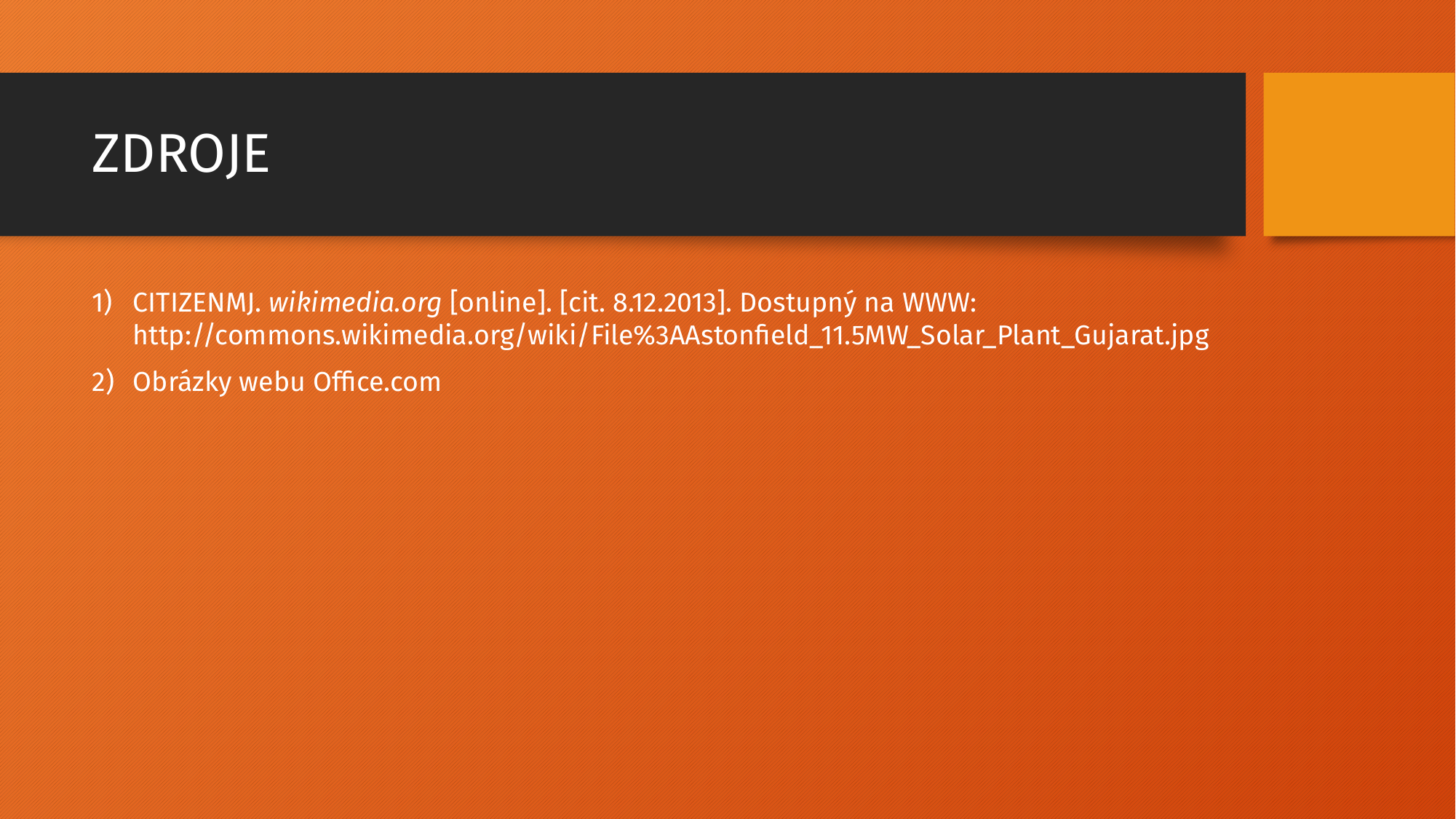

# ZDROJE
CITIZENMJ. wikimedia.org [online]. [cit. 8.12.2013]. Dostupný na WWW: http://commons.wikimedia.org/wiki/File%3AAstonfield_11.5MW_Solar_Plant_Gujarat.jpg
Obrázky webu Office.com